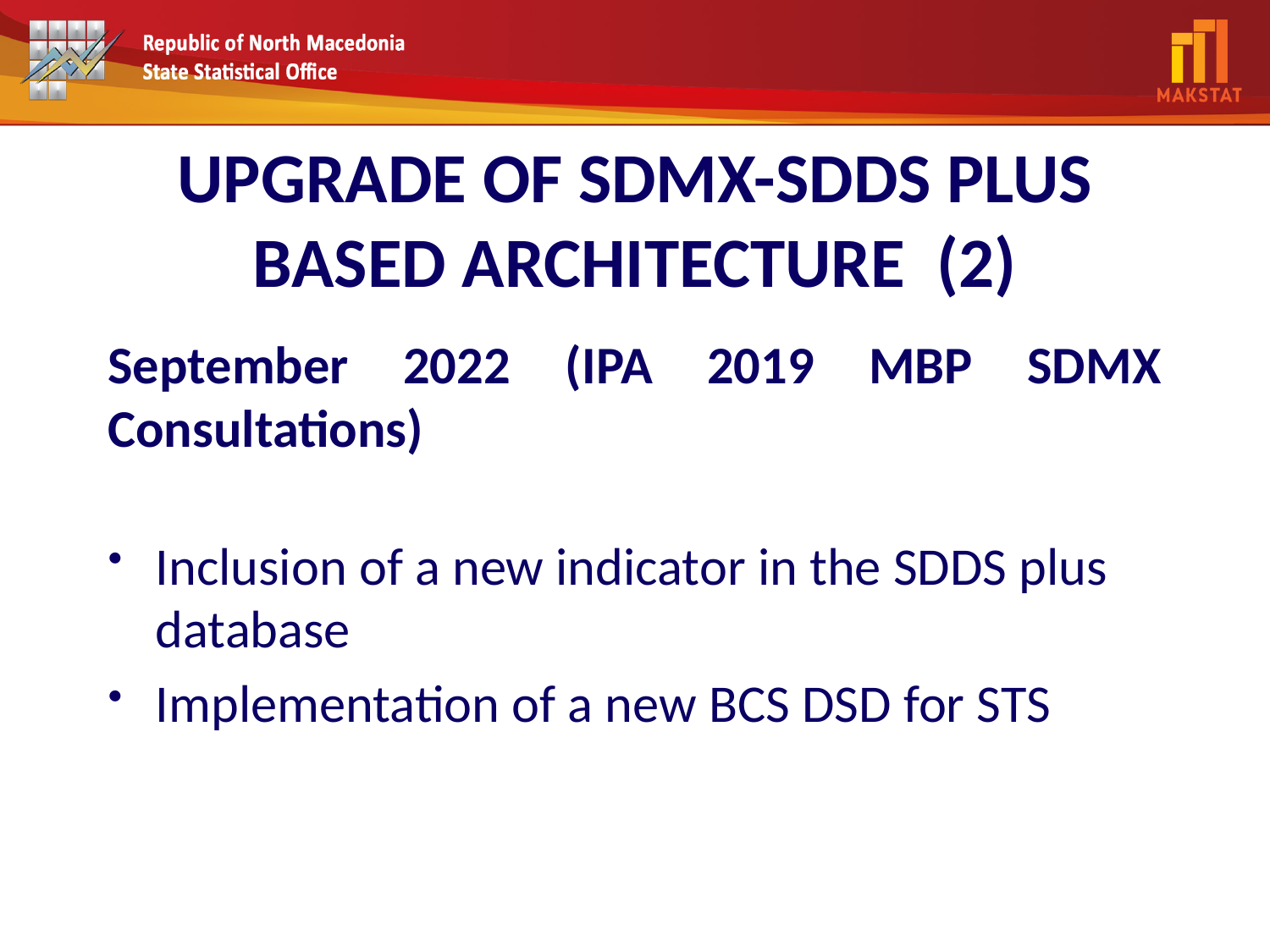

# UPGRADE OF SDMX-SDDS PLUS BASED ARCHITECTURE  (2)
September 2022 (IPA 2019 MBP SDMX Consultations)

Inclusion of a new indicator in the SDDS plus database
Implementation of a new BCS DSD for STS